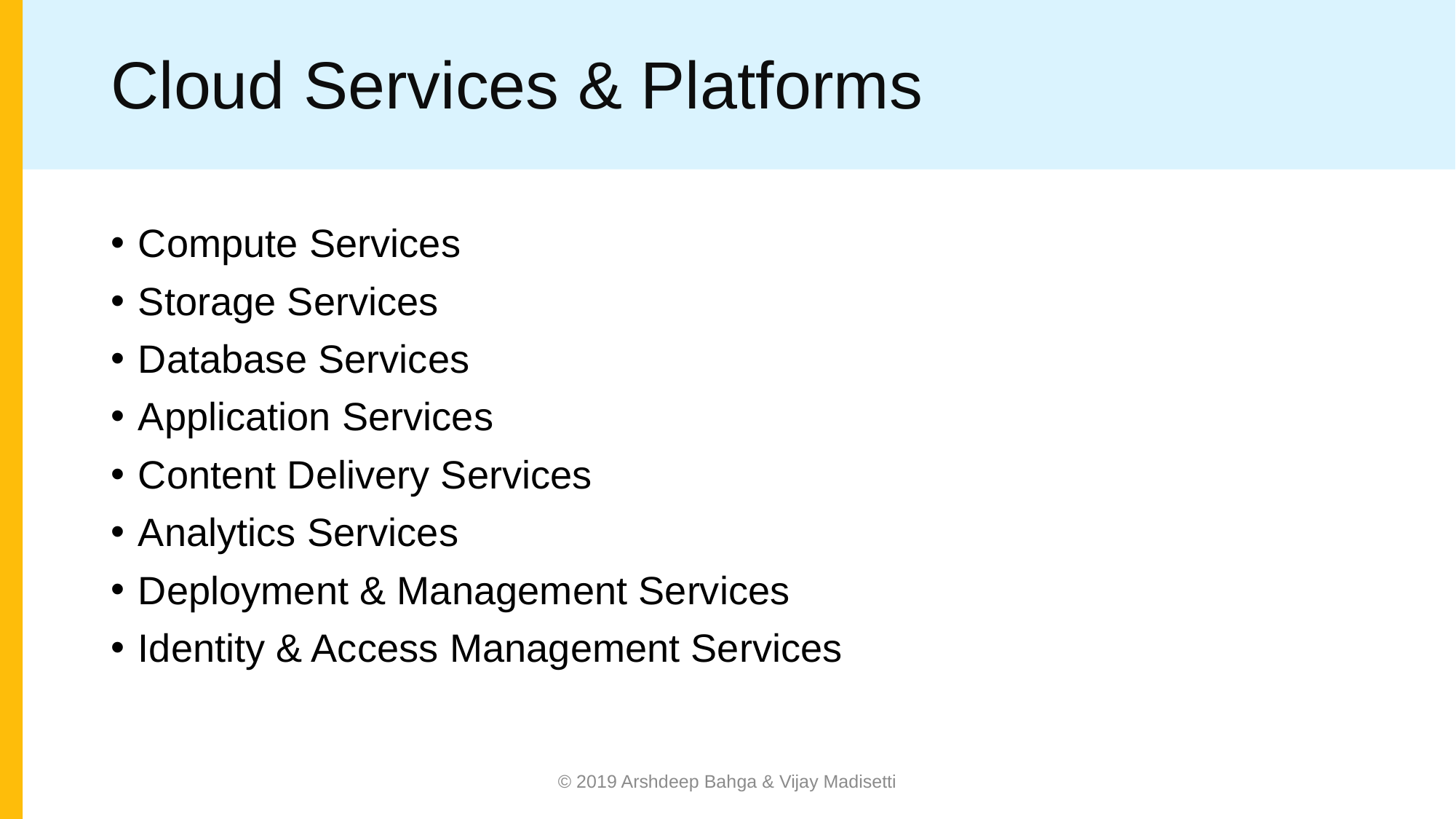

# Cloud Services & Platforms
Compute Services
Storage Services
Database Services
Application Services
Content Delivery Services
Analytics Services
Deployment & Management Services
Identity & Access Management Services
© 2019 Arshdeep Bahga & Vijay Madisetti